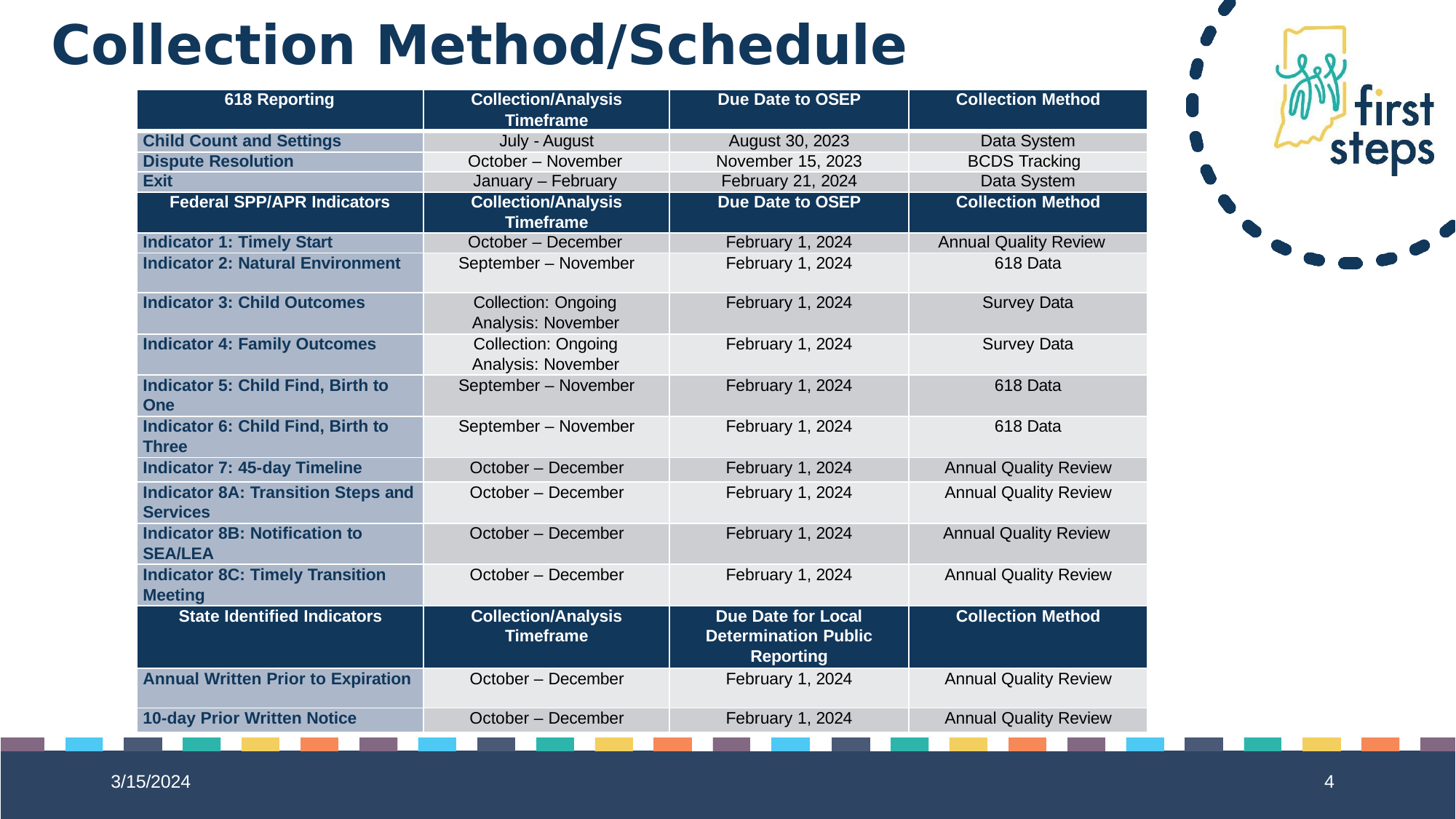

# Collection Method/Schedule
| 618 Reporting | Collection/Analysis Timeframe | Due Date to OSEP | Collection Method |
| --- | --- | --- | --- |
| Child Count and Settings | July - August | August 30, 2023 | Data System |
| Dispute Resolution | October – November | November 15, 2023 | BCDS Tracking |
| Exit | January – February | February 21, 2024 | Data System |
| Federal SPP/APR Indicators | Collection/Analysis Timeframe | Due Date to OSEP | Collection Method |
| Indicator 1: Timely Start | October – December | February 1, 2024 | Annual Quality Review |
| Indicator 2: Natural Environment | September – November | February 1, 2024 | 618 Data |
| Indicator 3: Child Outcomes | Collection: Ongoing Analysis: November | February 1, 2024 | Survey Data |
| Indicator 4: Family Outcomes | Collection: Ongoing Analysis: November | February 1, 2024 | Survey Data |
| Indicator 5: Child Find, Birth to One | September – November | February 1, 2024 | 618 Data |
| Indicator 6: Child Find, Birth to Three | September – November | February 1, 2024 | 618 Data |
| Indicator 7: 45-day Timeline | October – December | February 1, 2024 | Annual Quality Review |
| Indicator 8A: Transition Steps and Services | October – December | February 1, 2024 | Annual Quality Review |
| Indicator 8B: Notification to SEA/LEA | October – December | February 1, 2024 | Annual Quality Review |
| Indicator 8C: Timely Transition Meeting | October – December | February 1, 2024 | Annual Quality Review |
| State Identified Indicators | Collection/Analysis Timeframe | Due Date for Local Determination Public Reporting | Collection Method |
| Annual Written Prior to Expiration | October – December | February 1, 2024 | Annual Quality Review |
| 10-day Prior Written Notice | October – December | February 1, 2024 | Annual Quality Review |
3/15/2024
4